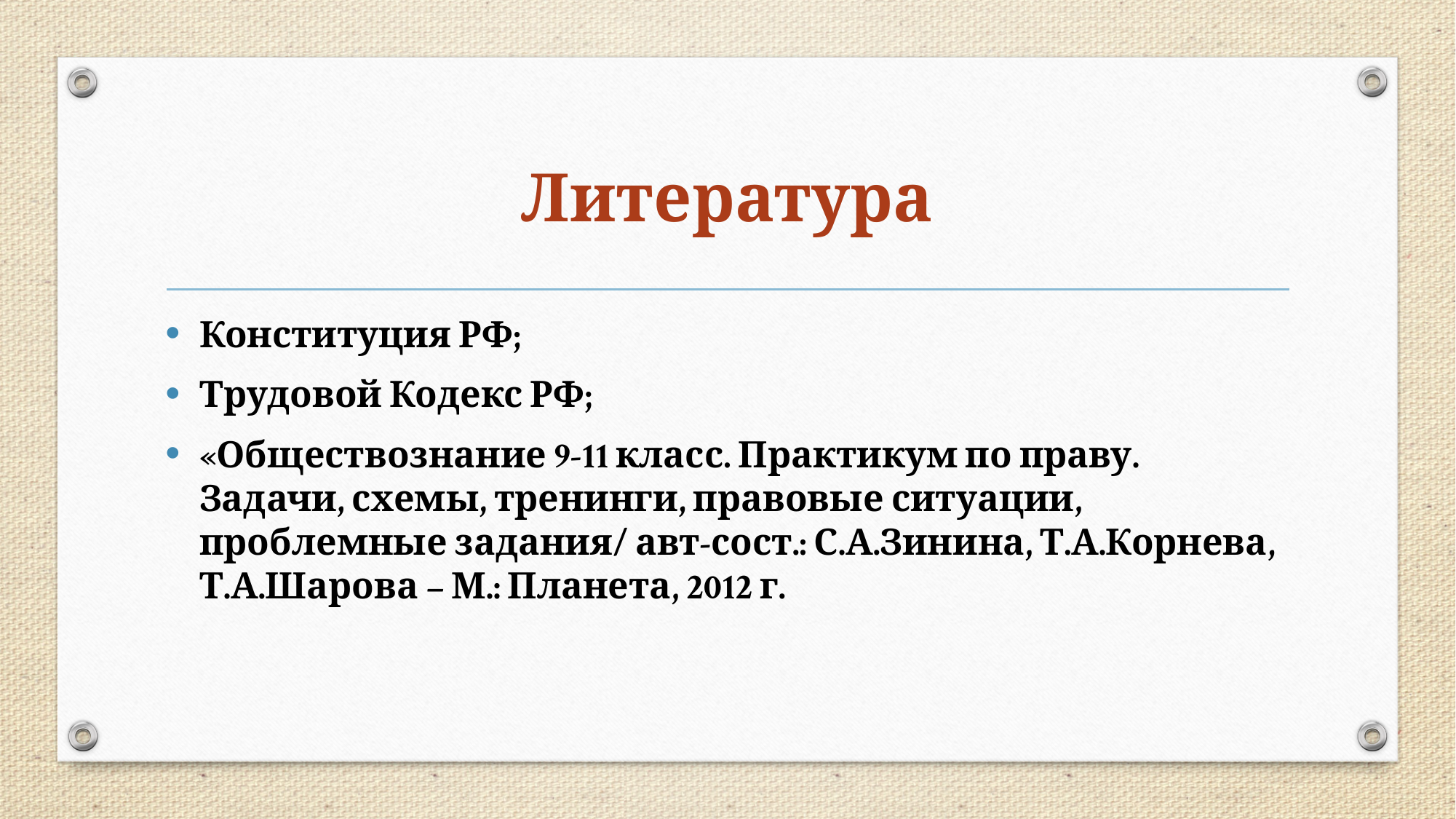

# Литература
Конституция РФ;
Трудовой Кодекс РФ;
«Обществознание 9-11 класс. Практикум по праву. Задачи, схемы, тренинги, правовые ситуации, проблемные задания/ авт-сост.: С.А.Зинина, Т.А.Корнева, Т.А.Шарова – М.: Планета, 2012 г.